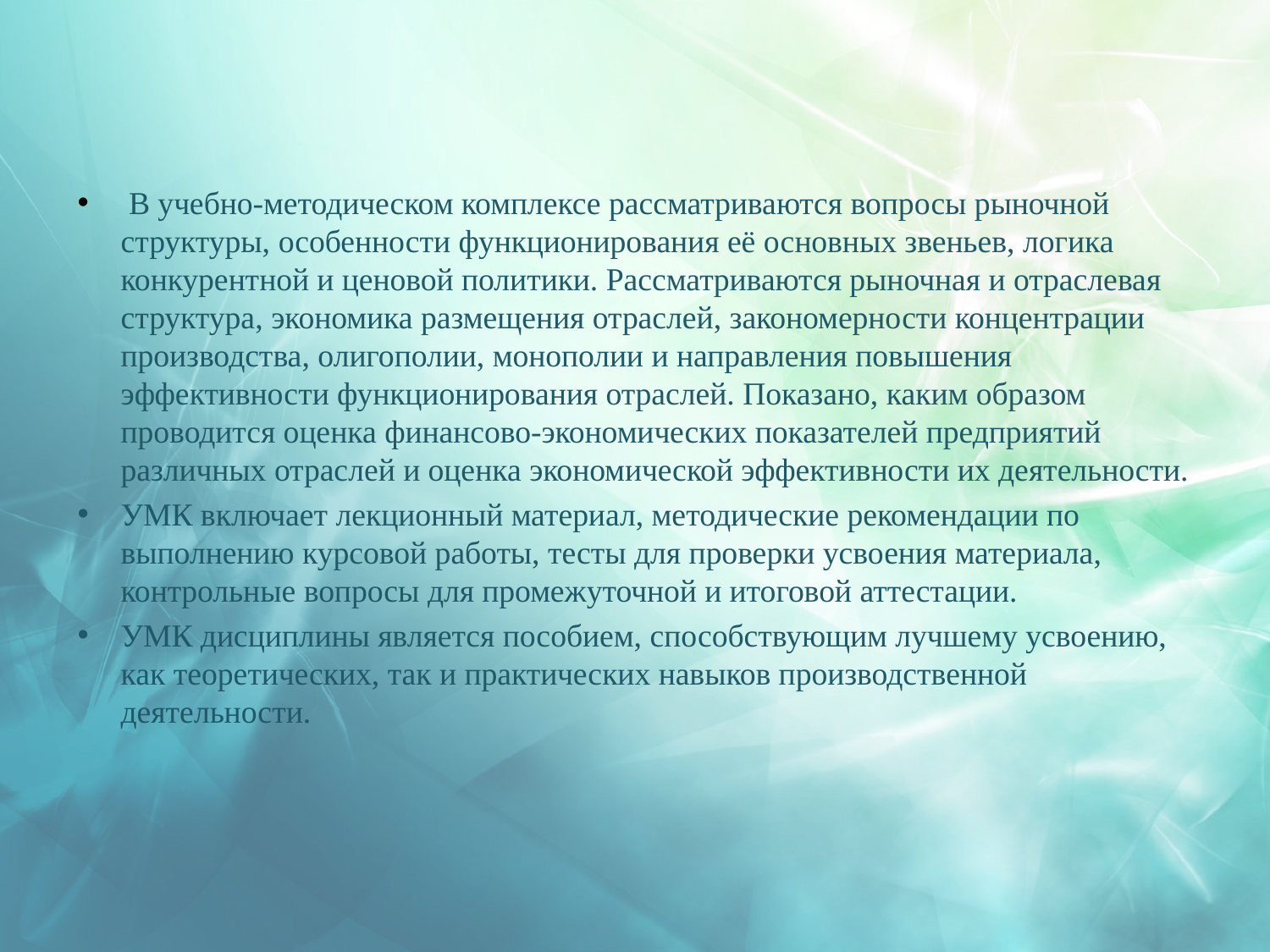

В учебно-методическом комплексе рассматриваются вопросы рыночной структуры, особенности функционирования её основных звеньев, логика конкурентной и ценовой политики. Рассматриваются рыночная и отраслевая структура, экономика размещения отраслей, закономерности концентрации производства, олигополии, монополии и направления повышения эффективности функционирования отраслей. Показано, каким образом проводится оценка финансово-экономических показателей предприятий различных отраслей и оценка экономической эффективности их деятельности.
УМК включает лекционный материал, методические рекомендации по выполнению курсовой работы, тесты для проверки усвоения материала, контрольные вопросы для промежуточной и итоговой аттестации.
УМК дисциплины является пособием, способствующим лучшему усвоению, как теоретических, так и практических навыков производственной деятельности.